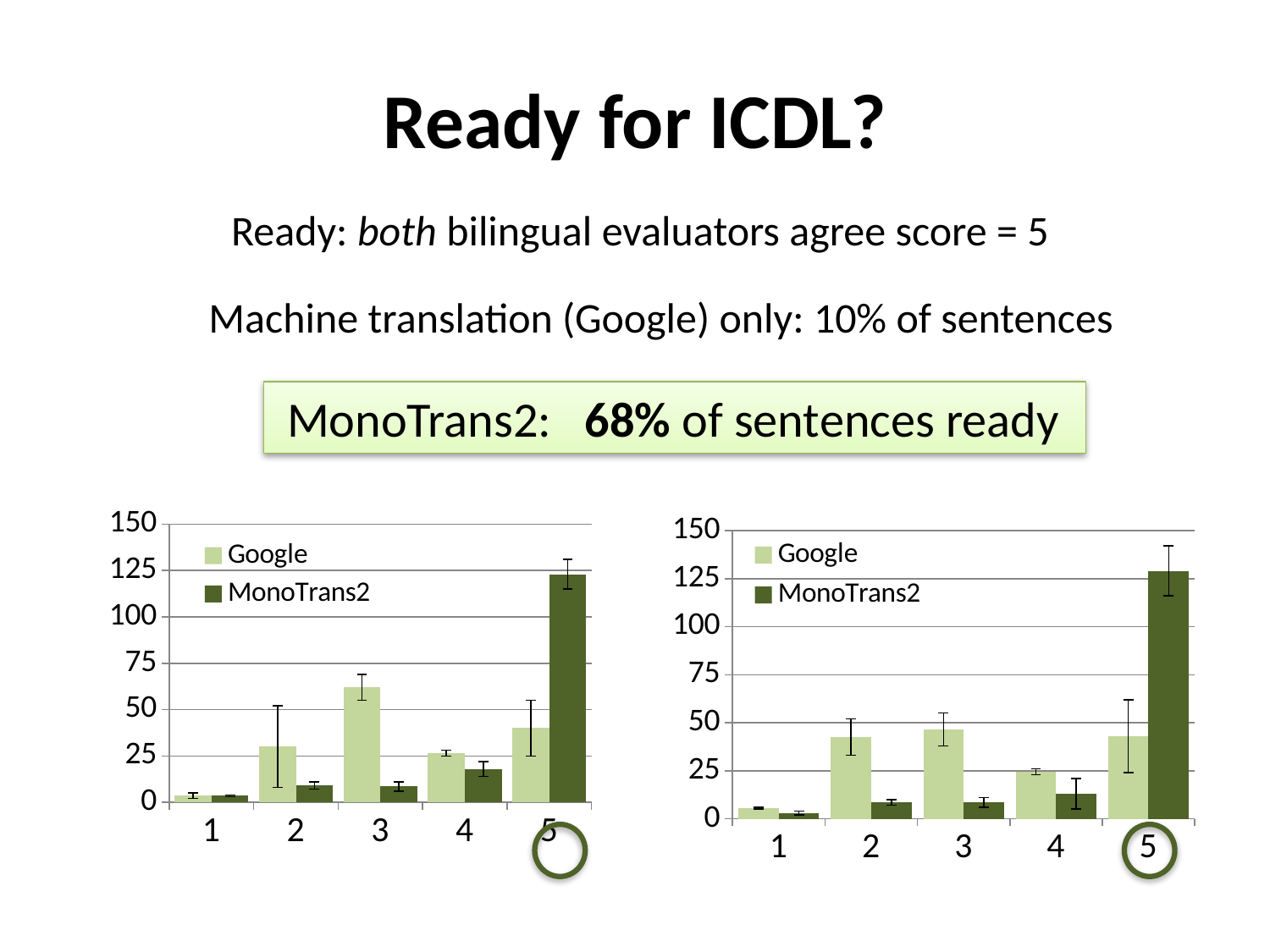

# Ready for ICDL?
Ready: both bilingual evaluators agree score = 5
Machine translation (Google) only: 10% of sentences
 MonoTrans2:   68% of sentences ready

### Chart

| Category | Google | MonoTrans2 |
|---|---|---|

### Chart

| Category | Google | MonoTrans2 |
|---|---|---|